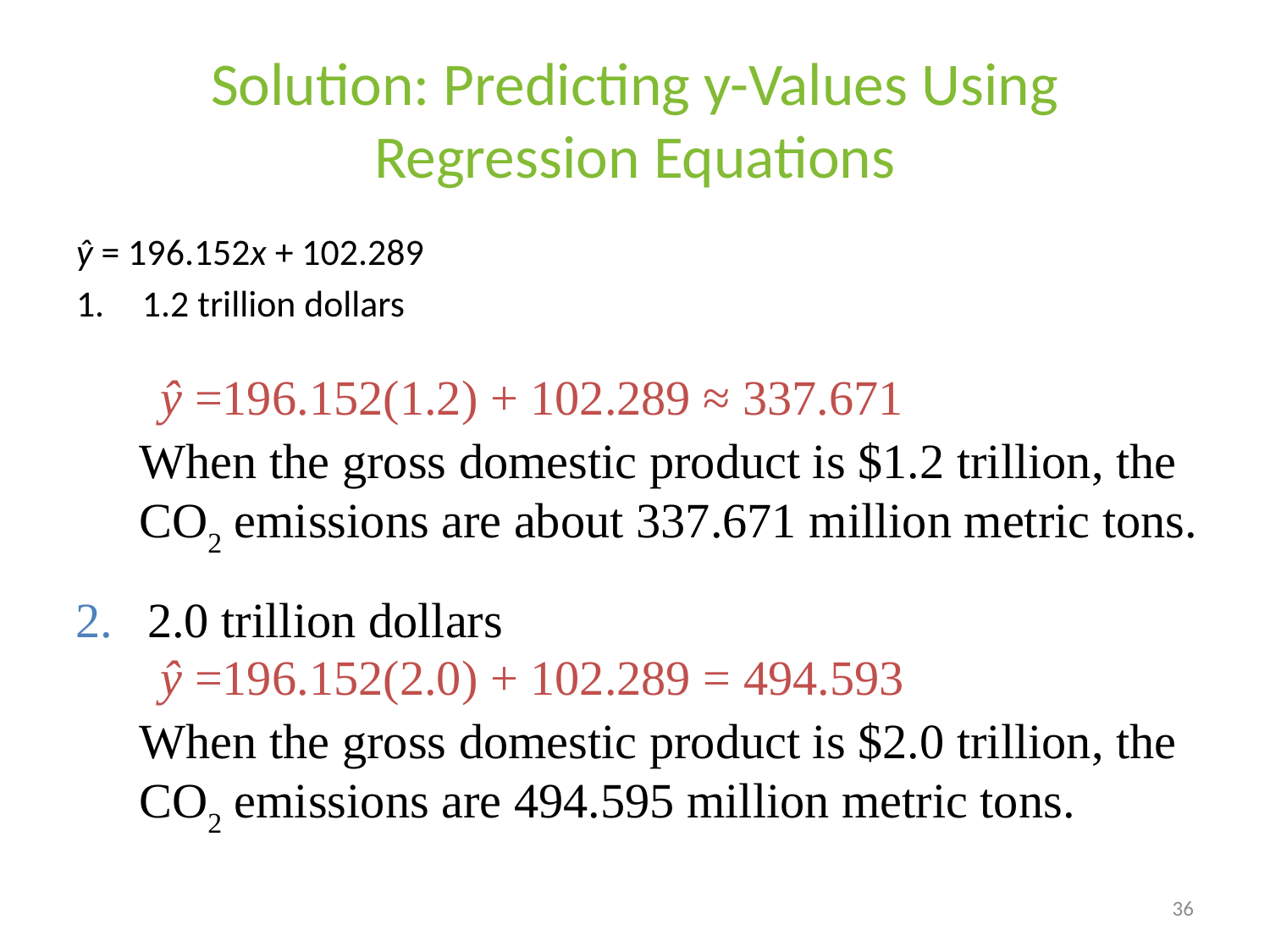

# Solution: Predicting y-Values Using Regression Equations
ŷ = 196.152x + 102.289
1.2 trillion dollars

ŷ =196.152(1.2) + 102.289 ≈ 337.671
When the gross domestic product is $1.2 trillion, the CO2 emissions are about 337.671 million metric tons.
2.0 trillion dollars
ŷ =196.152(2.0) + 102.289 = 494.593
When the gross domestic product is $2.0 trillion, the CO2 emissions are 494.595 million metric tons.
36